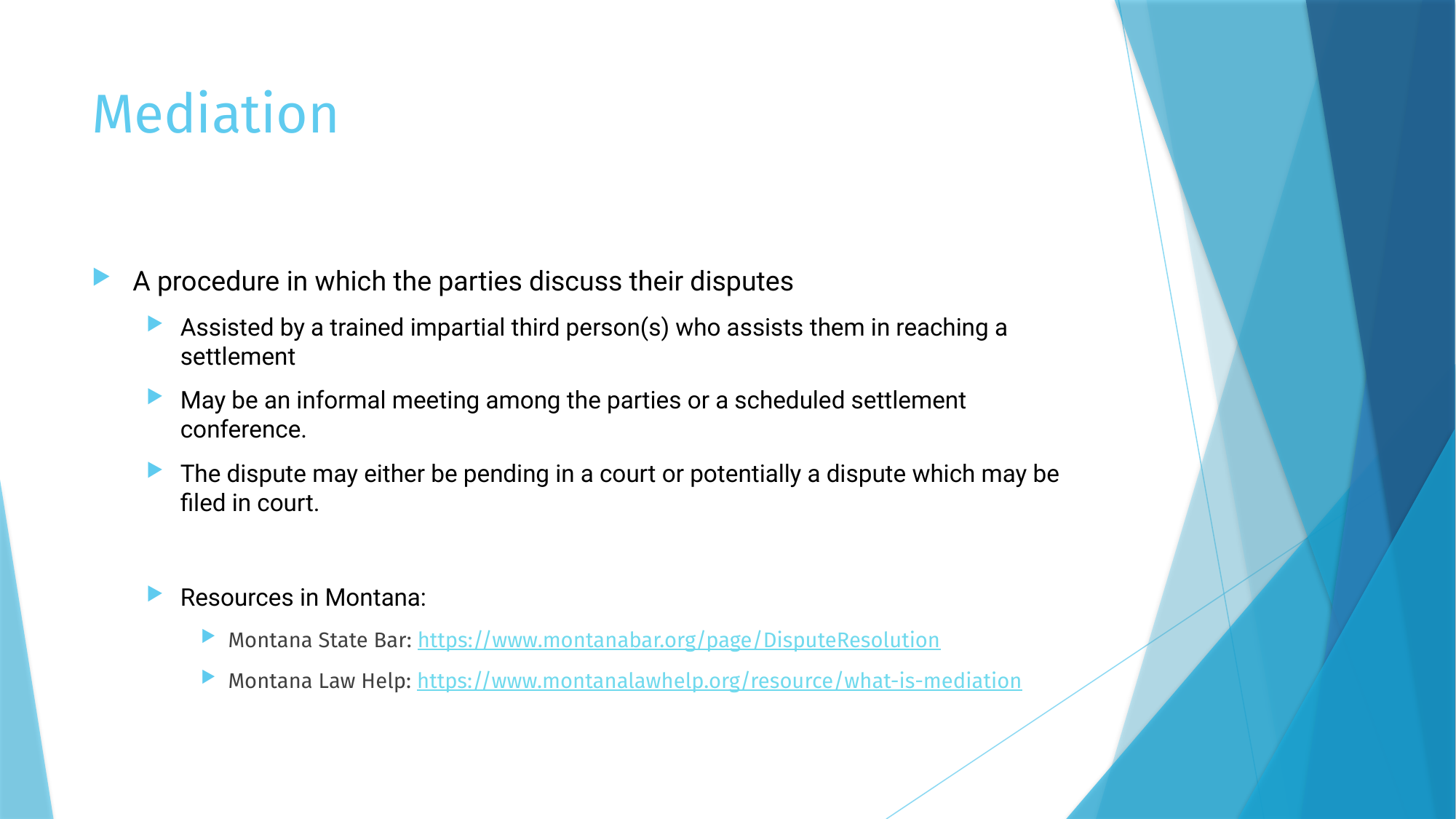

# Mediation
A procedure in which the parties discuss their disputes
Assisted by a trained impartial third person(s) who assists them in reaching a settlement
May be an informal meeting among the parties or a scheduled settlement conference.
The dispute may either be pending in a court or potentially a dispute which may be filed in court.

Resources in Montana:
Montana State Bar: https://www.montanabar.org/page/DisputeResolution
Montana Law Help: https://www.montanalawhelp.org/resource/what-is-mediation